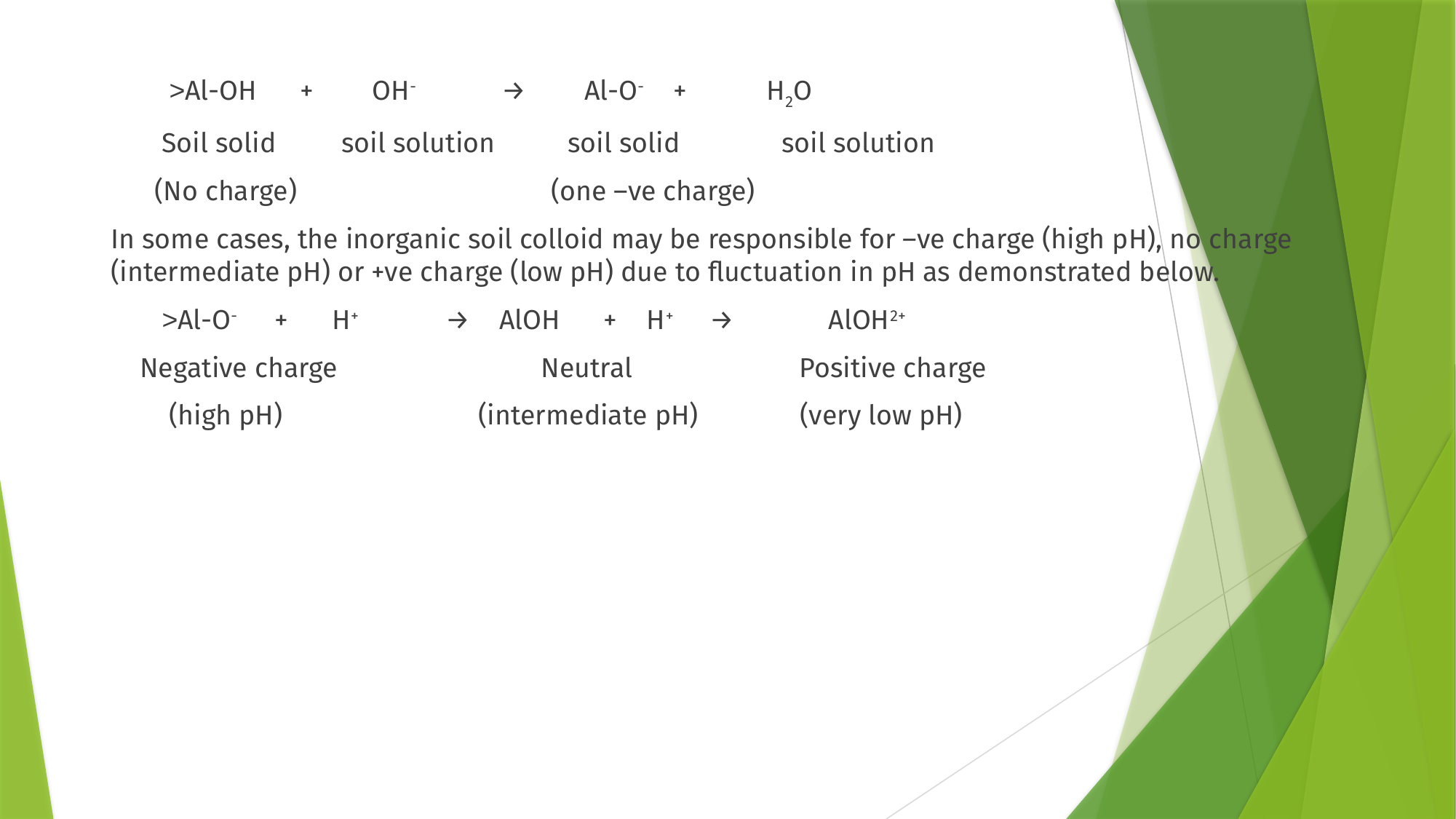

˃Al-OH      +        OH-                   →        Al-O-    +           H2O
       Soil solid         soil solution          soil solid              soil solution
      (No charge)                                   (one –ve charge)
In some cases, the inorganic soil colloid may be responsible for –ve charge (high pH), no charge (intermediate pH) or +ve charge (low pH) due to fluctuation in pH as demonstrated below.
       ˃Al-O-      +      H+            →    AlOH      +    H+     →             AlOH2+
    Negative charge                            Neutral                       Positive charge
        (high pH)                           (intermediate pH)              (very low pH)